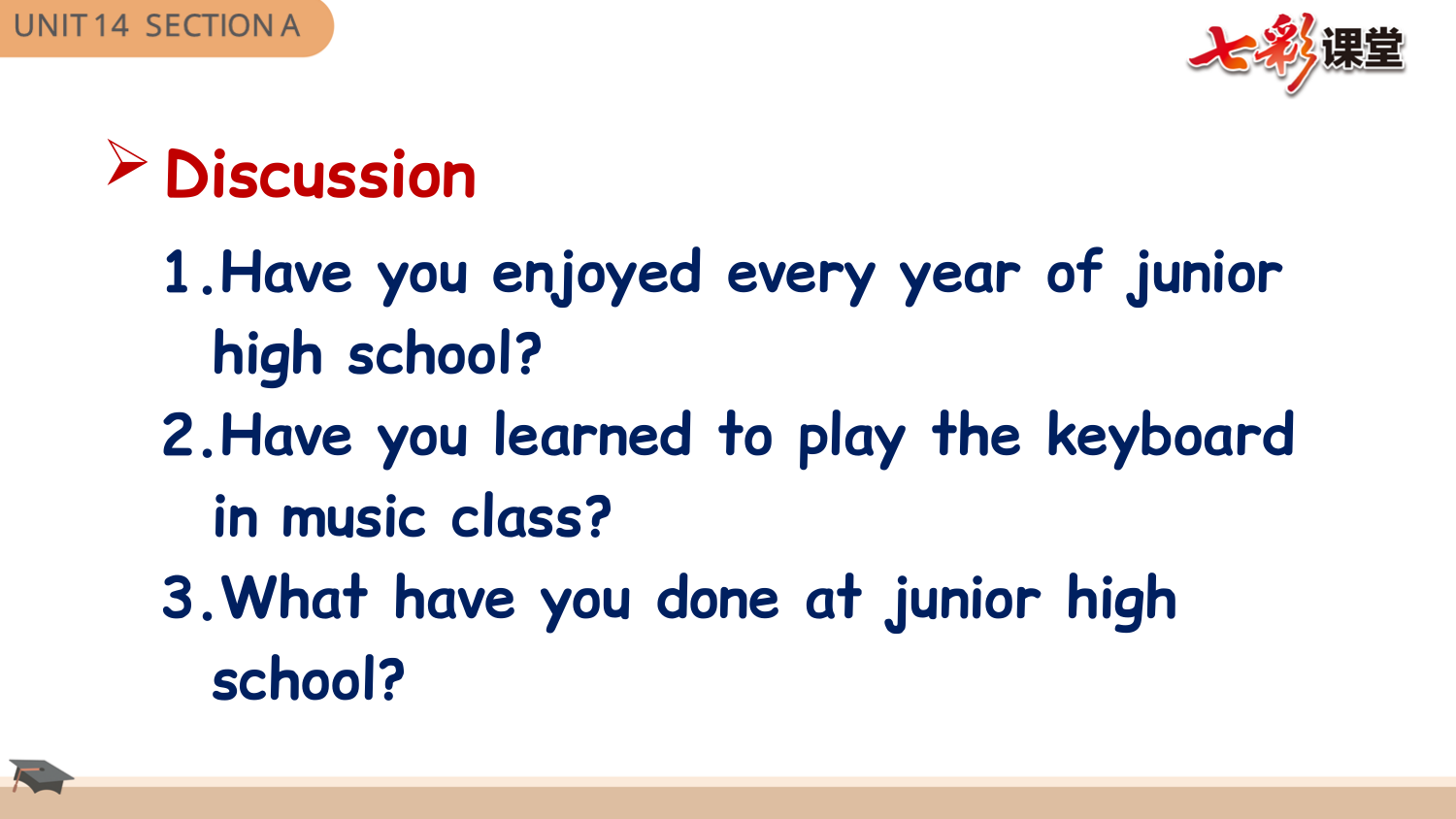

Discussion
Have you enjoyed every year of junior high school?
2.Have you learned to play the keyboard in music class?
3.What have you done at junior high school?